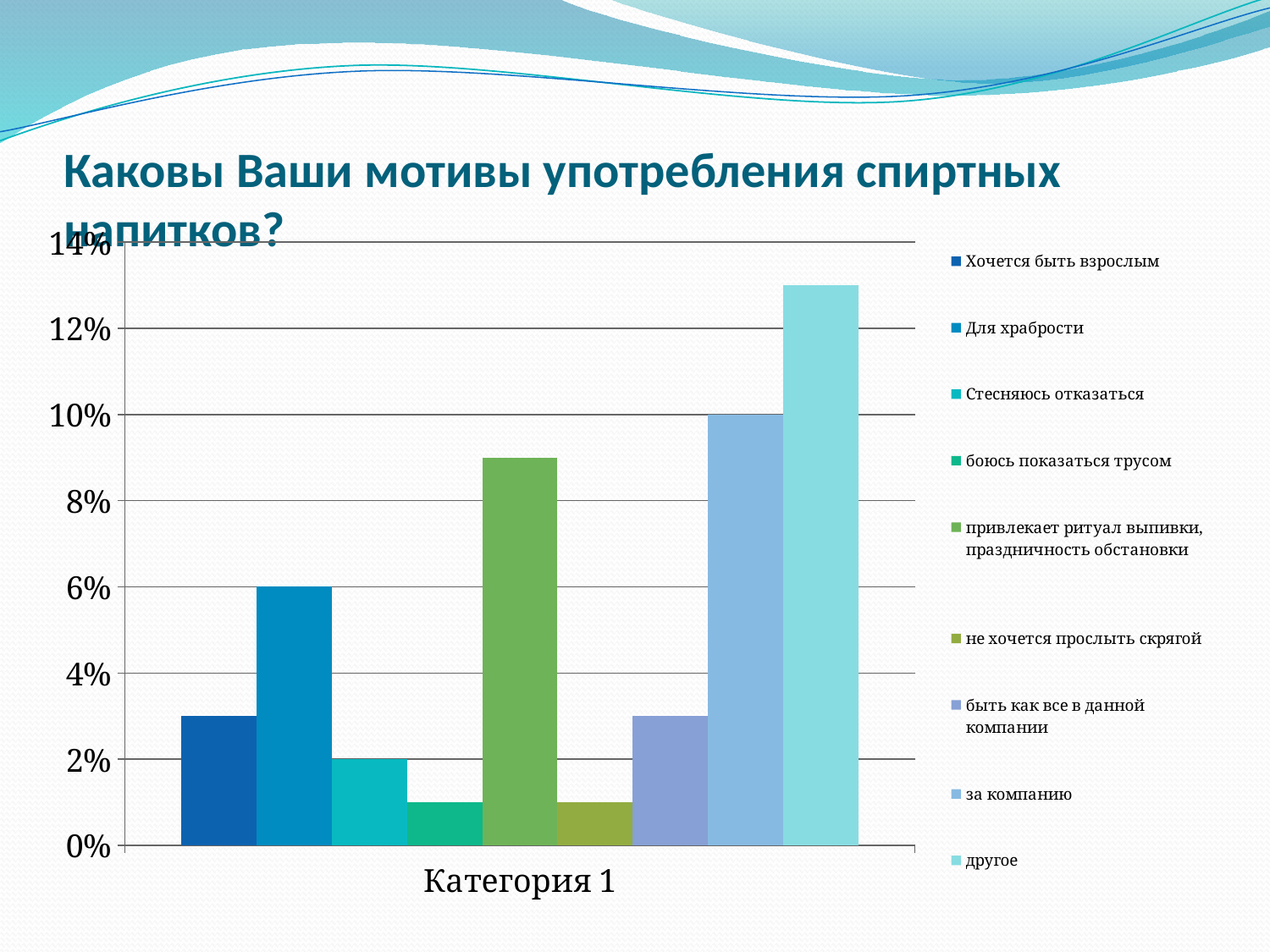

# Каковы Ваши мотивы употребления спиртных напитков?

### Chart

| Category | Хочется быть взрослым  | Для храбрости  | Стесняюсь отказаться  | боюсь показаться трусом  | привлекает ритуал выпивки,
праздничность обстановки
 | не хочется прослыть скрягой  | быть как все в данной компании  | за компанию  | другое |
|---|---|---|---|---|---|---|---|---|---|
| Категория 1 | 0.03 | 0.06 | 0.02 | 0.01 | 0.09 | 0.01 | 0.03 | 0.1 | 0.13 |